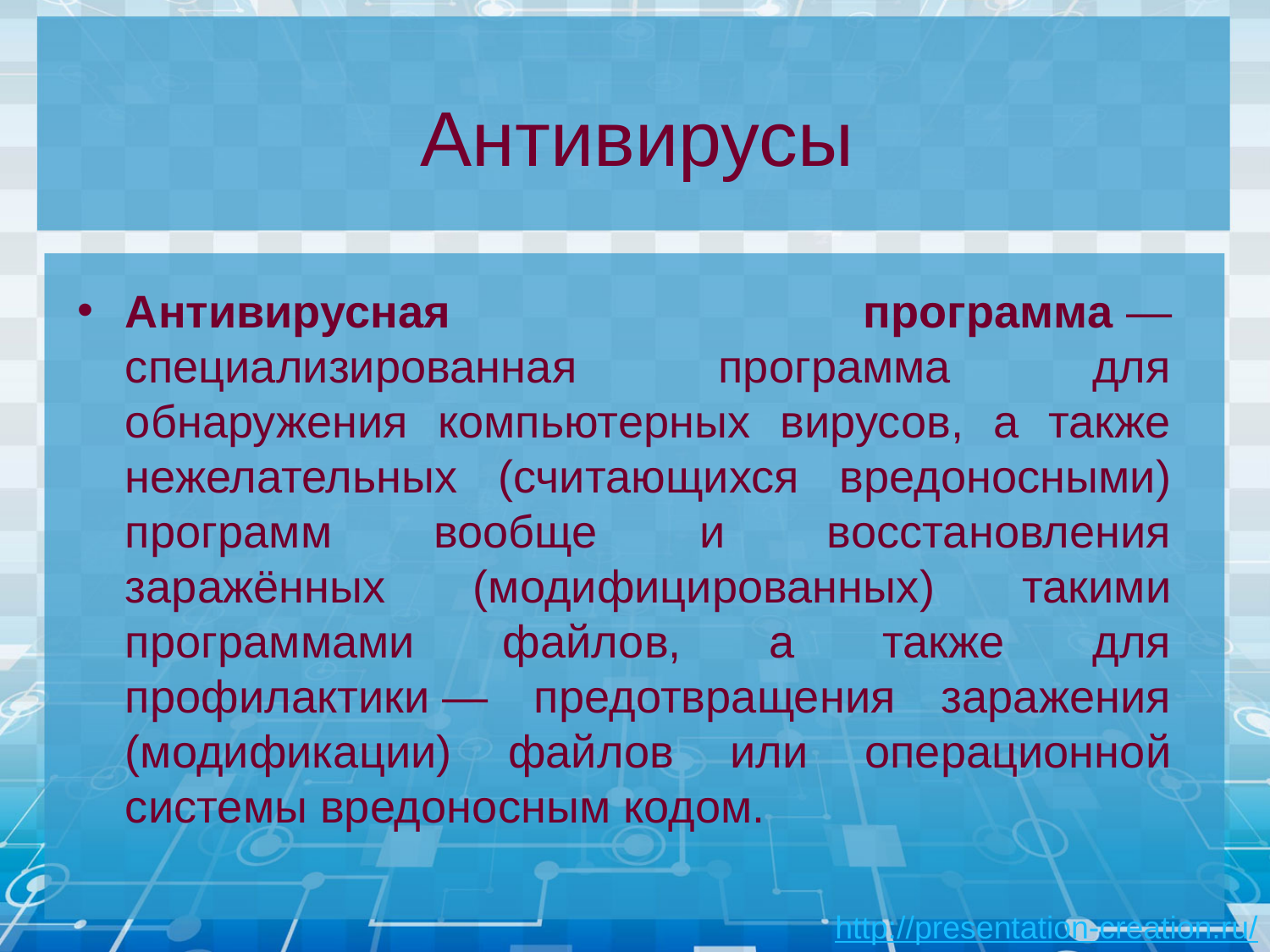

# Антивирусы
Антивирусная программа — специализированная программа для обнаружения компьютерных вирусов, а также нежелательных (считающихся вредоносными) программ вообще и восстановления заражённых (модифицированных) такими программами файлов, а также для профилактики — предотвращения заражения (модификации) файлов или операционной системы вредоносным кодом.